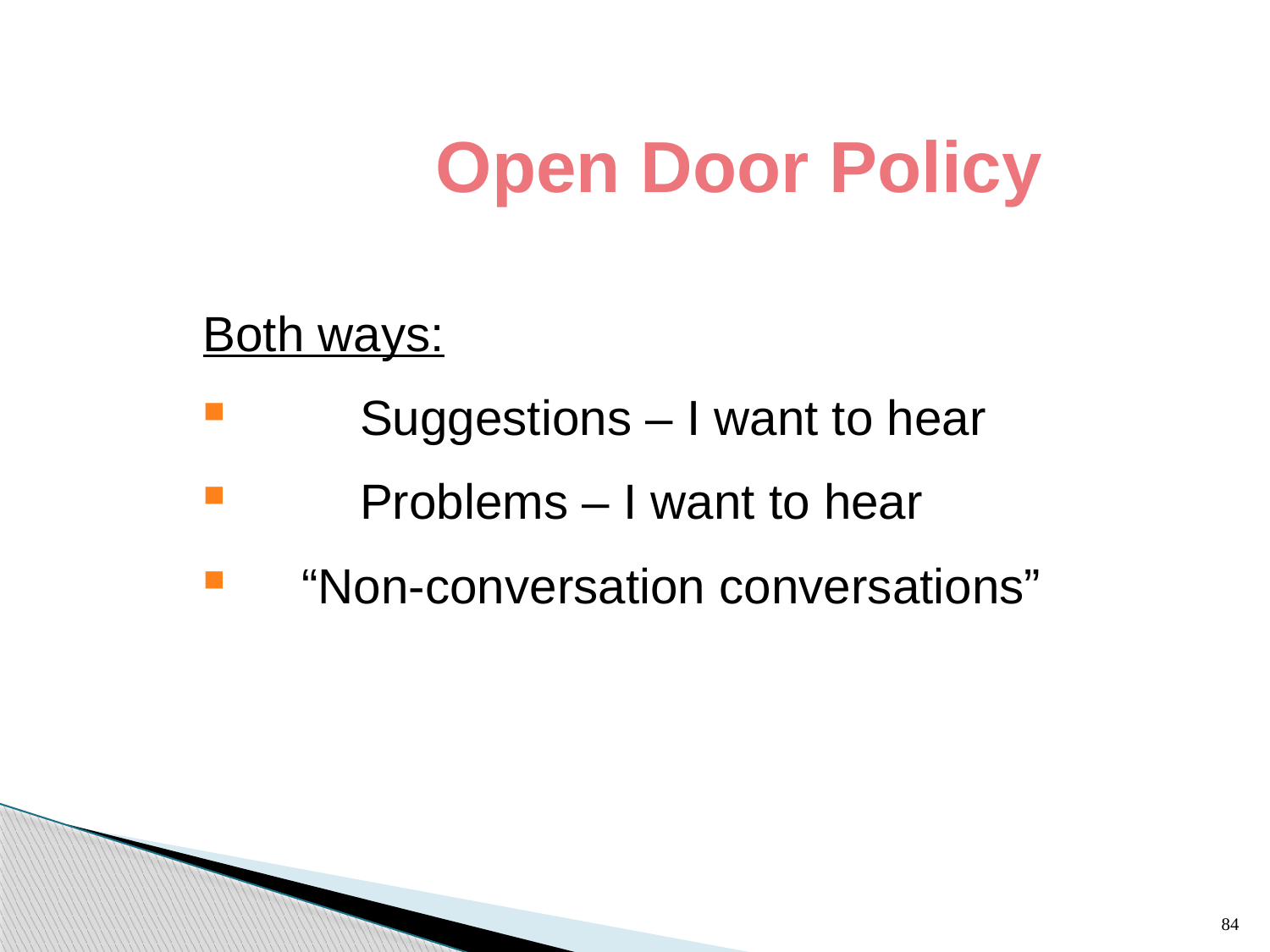

Open Door Policy
Both ways:
	Suggestions – I want to hear
	Problems – I want to hear
     “Non-conversation conversations”
84